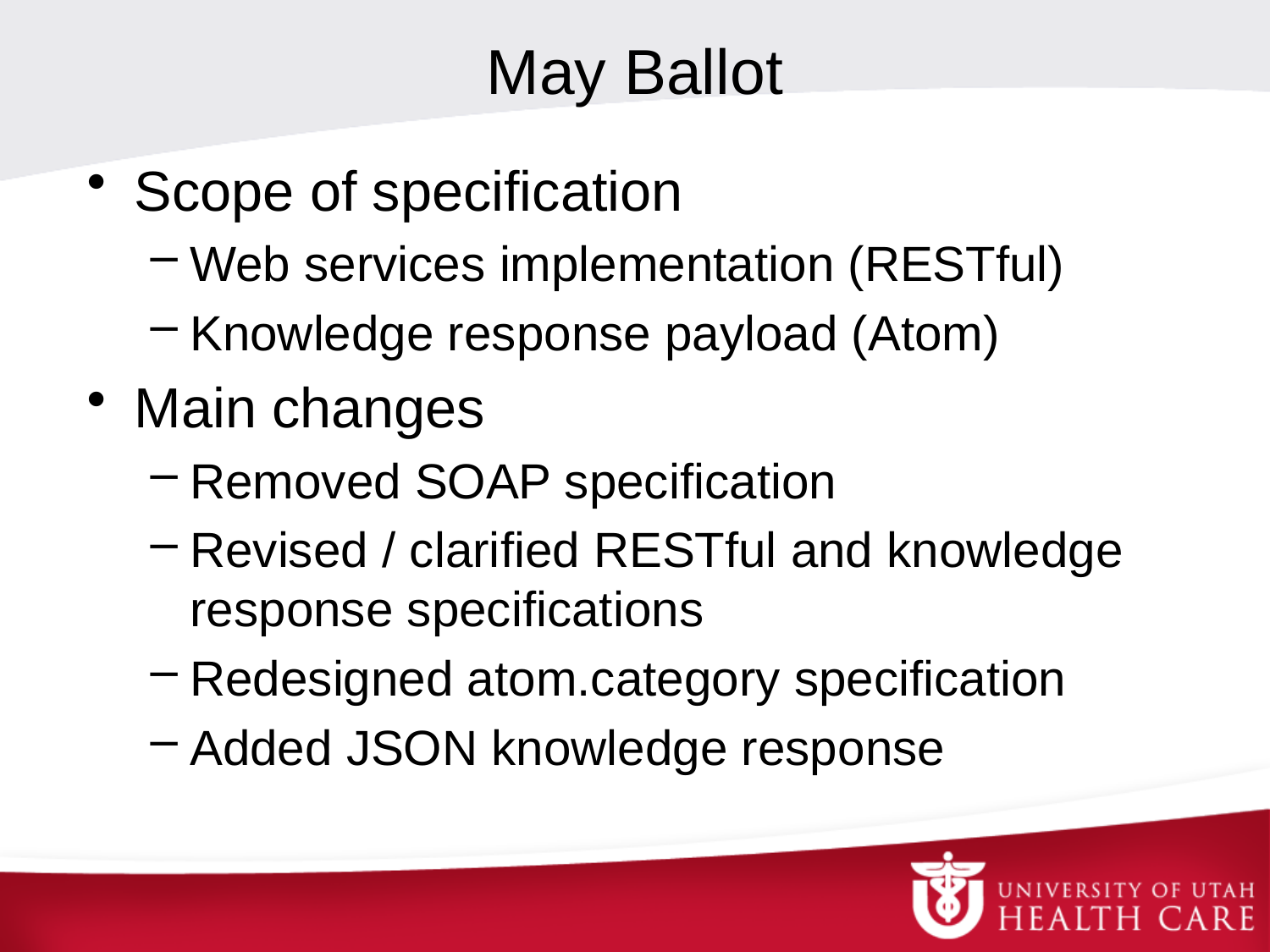

# May Ballot
Scope of specification
Web services implementation (RESTful)
Knowledge response payload (Atom)
Main changes
Removed SOAP specification
Revised / clarified RESTful and knowledge response specifications
Redesigned atom.category specification
Added JSON knowledge response